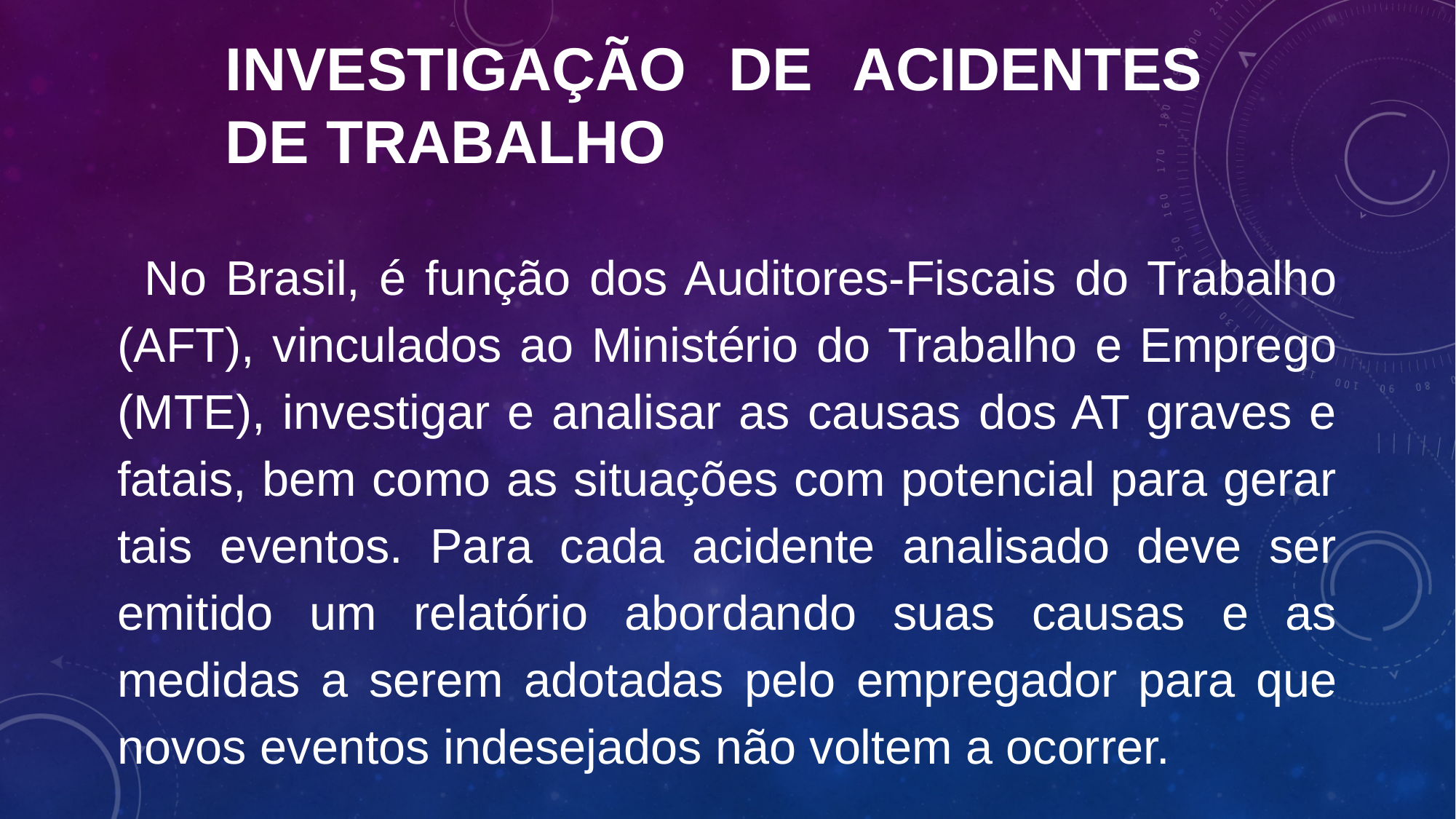

INVESTIGAÇÃO DE ACIDENTES DE TRABALHO

No Brasil, é função dos Auditores-Fiscais do Trabalho (AFT), vinculados ao Ministério do Trabalho e Emprego (MTE), investigar e analisar as causas dos AT graves e fatais, bem como as situações com potencial para gerar tais eventos. Para cada acidente analisado deve ser emitido um relatório abordando suas causas e as medidas a serem adotadas pelo empregador para que novos eventos indesejados não voltem a ocorrer.